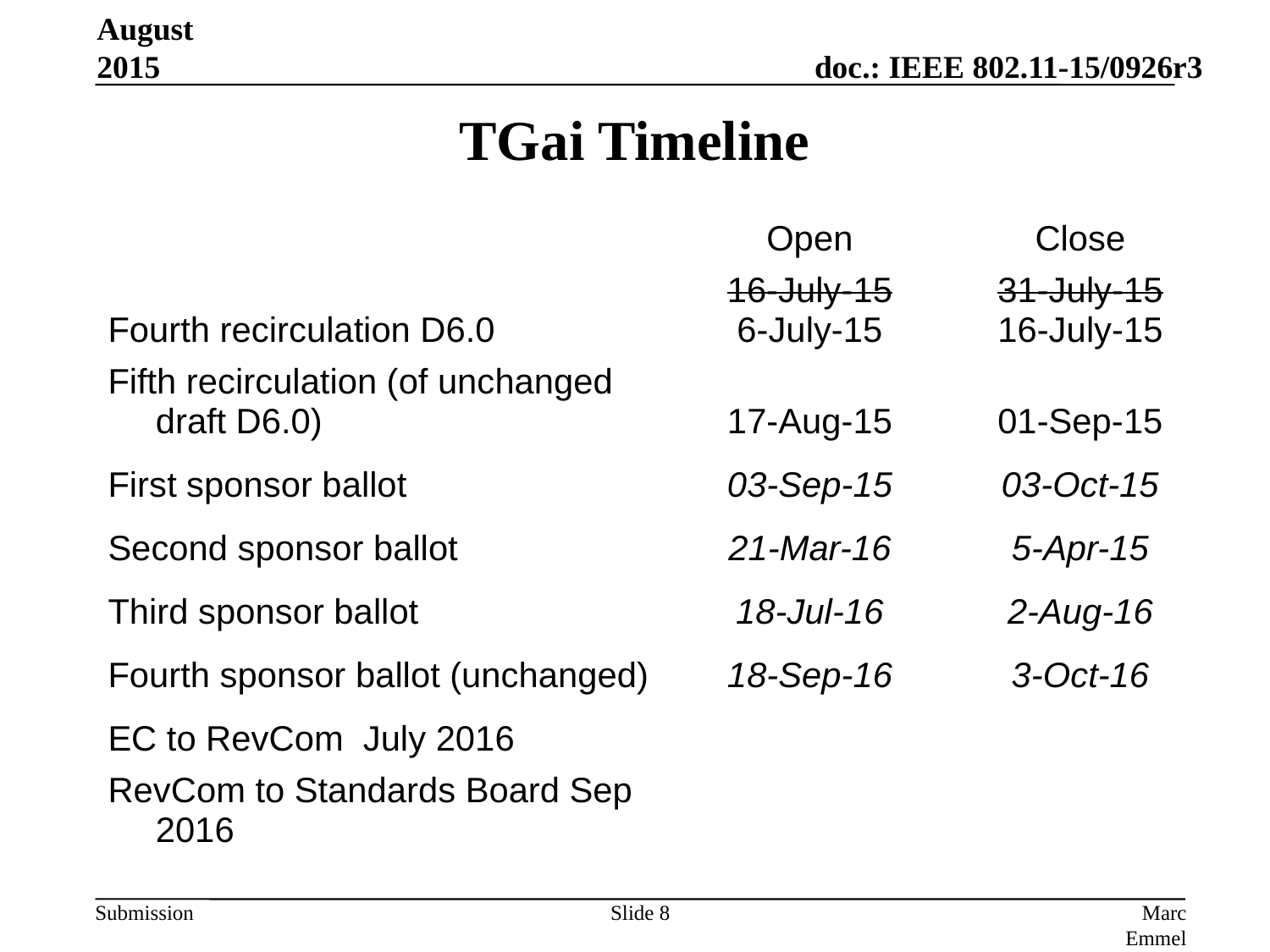

August 2015
# TGai Timeline
|  | Open | Close |
| --- | --- | --- |
| Fourth recirculation D6.0 | 16-July-15 6-July-15 | 31-July-15 16-July-15 |
| Fifth recirculation (of unchanged draft D6.0) | 17-Aug-15 | 01-Sep-15 |
| First sponsor ballot | 03-Sep-15 | 03-Oct-15 |
| Second sponsor ballot | 21-Mar-16 | 5-Apr-15 |
| Third sponsor ballot | 18-Jul-16 | 2-Aug-16 |
| Fourth sponsor ballot (unchanged) | 18-Sep-16 | 3-Oct-16 |
| EC to RevCom July 2016 |  |  |
| RevCom to Standards Board Sep 2016 |  |  |
Slide 8
Marc Emmelmann, SELF